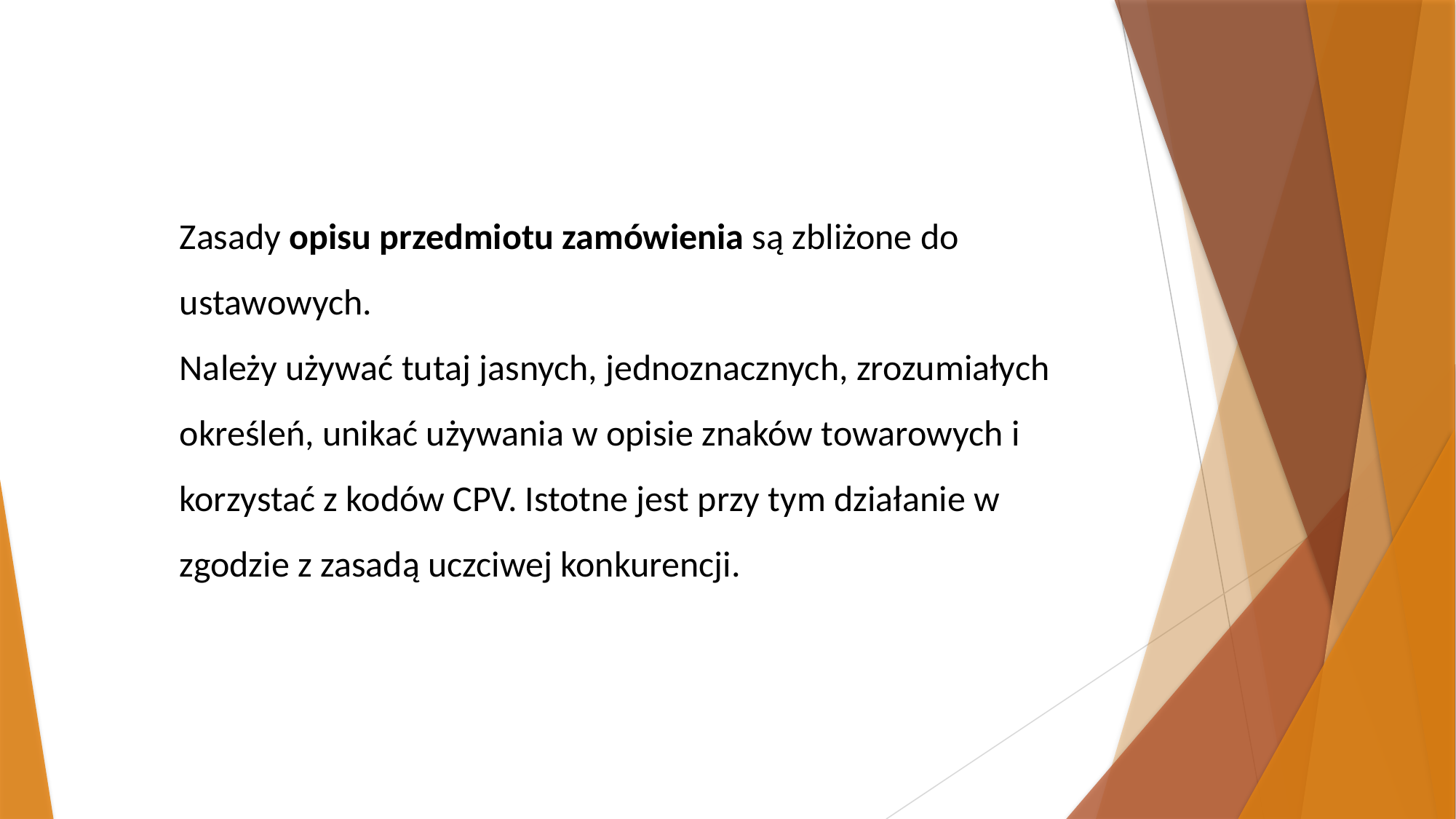

Zasady opisu przedmiotu zamówienia są zbliżone do ustawowych.
Należy używać tutaj jasnych, jednoznacznych, zrozumiałych określeń, unikać używania w opisie znaków towarowych i korzystać z kodów CPV. Istotne jest przy tym działanie w zgodzie z zasadą uczciwej konkurencji.